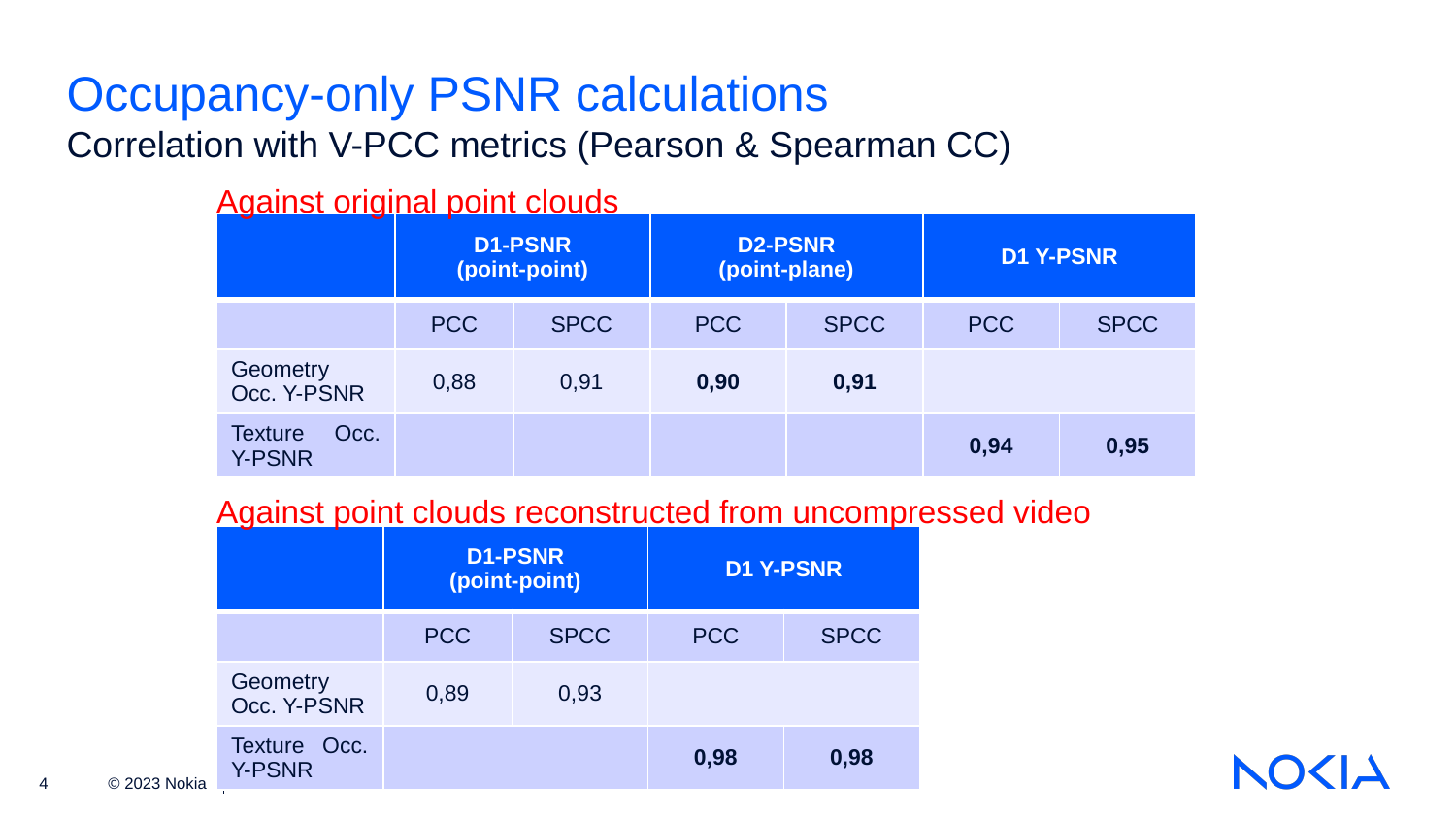

Occupancy-only PSNR calculations
Correlation with V-PCC metrics (Pearson & Spearman CC)
Against original point clouds
|  | D1-PSNR (point-point) |  | D2-PSNR (point-plane) |  | D1 Y-PSNR |  |
| --- | --- | --- | --- | --- | --- | --- |
|  | PCC | SPCC | PCC | SPCC | PCC | SPCC |
| Geometry Occ. Y-PSNR | 0,88 | 0,91 | 0,90 | 0,91 |  |  |
| Texture Occ. Y-PSNR |  |  |  |  | 0,94 | 0,95 |
Against point clouds reconstructed from uncompressed video
|  | D1-PSNR (point-point) |  | D1 Y-PSNR |  |
| --- | --- | --- | --- | --- |
|  | PCC | SPCC | PCC | SPCC |
| Geometry Occ. Y-PSNR | 0,89 | 0,93 |  |  |
| Texture Occ. Y-PSNR |  |  | 0,98 | 0,98 |
Nokia internal use